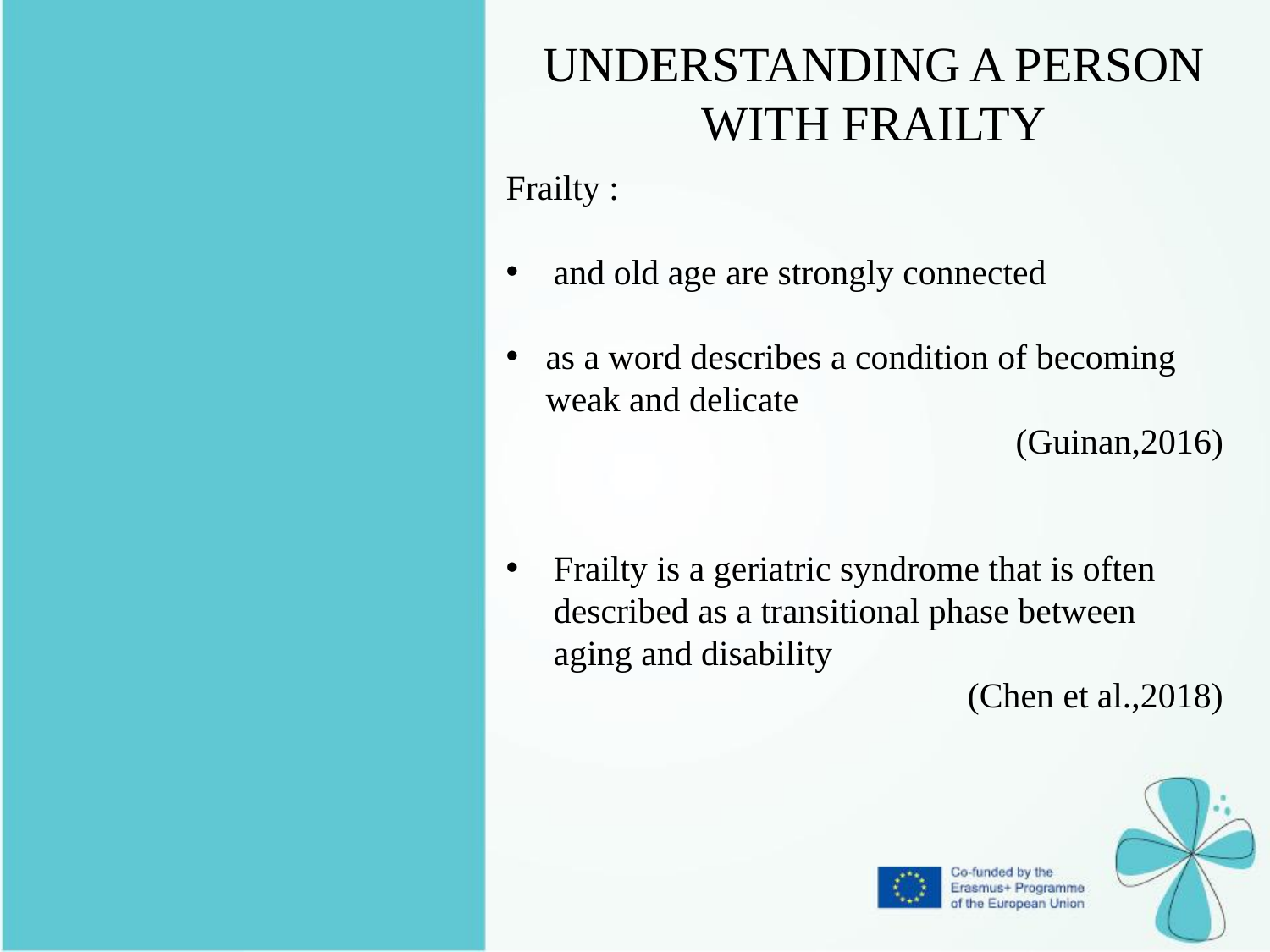

UNDERSTANDING A PERSON WITH FRAILTY
Frailty :

and old age are strongly connected

as a word describes a condition of becoming weak and delicate
(Guinan,2016)

Frailty is a geriatric syndrome that is often described as a transitional phase between aging and disability
(Chen et al.,2018)